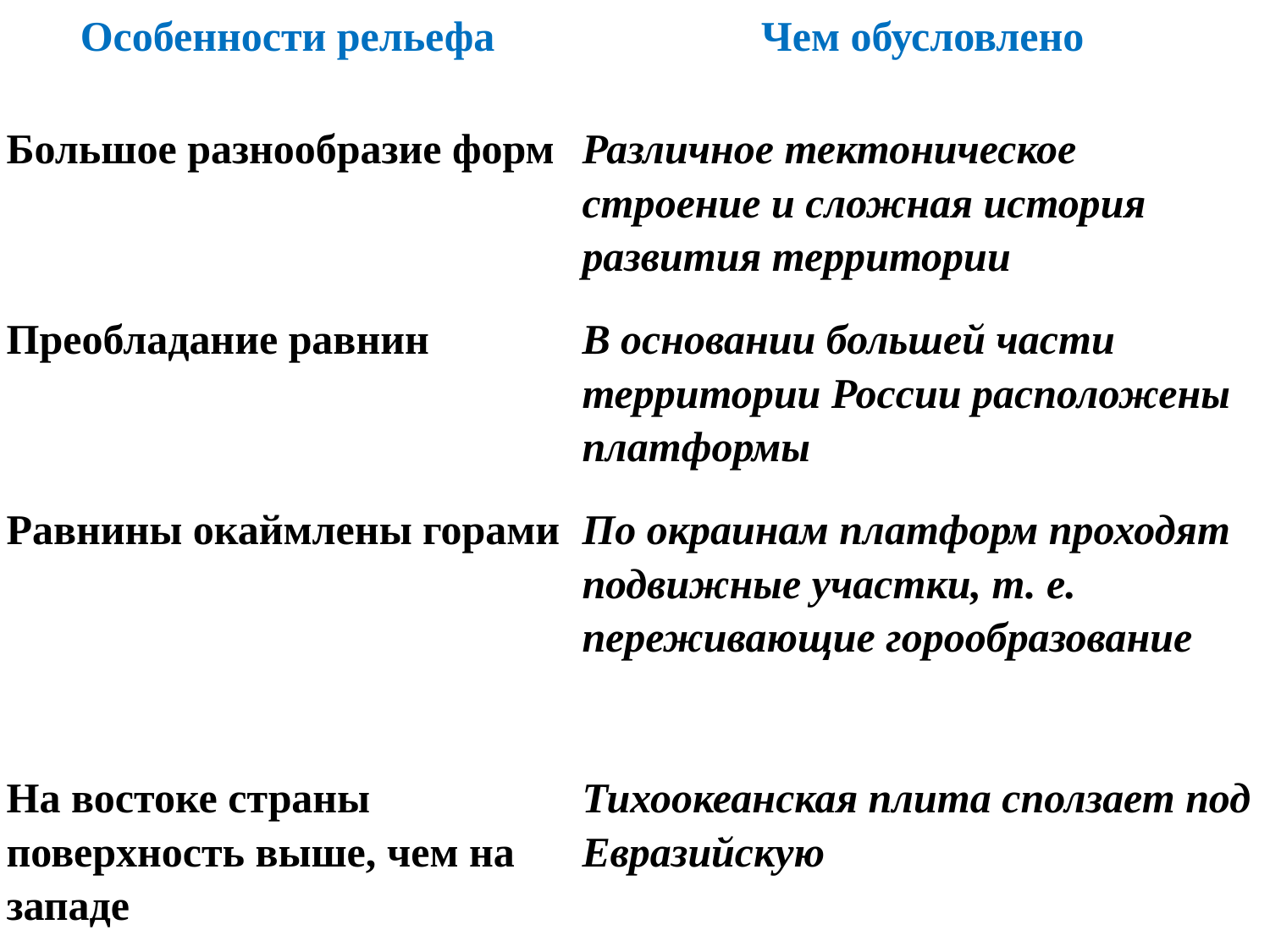

| Особенности рельефа | Чем обусловлено |
| --- | --- |
| Большое разнообразие форм | Различное тектоническое строение и сложная история развития территории |
| Преобладание равнин | В основании большей части территории России расположены платформы |
| Равнины окаймлены горами | По окраинам платформ проходят подвижные участки, т. е. переживающие горообразование |
| На востоке страны поверхность выше, чем на западе | Тихоокеанская плита сползает под Евразийскую |